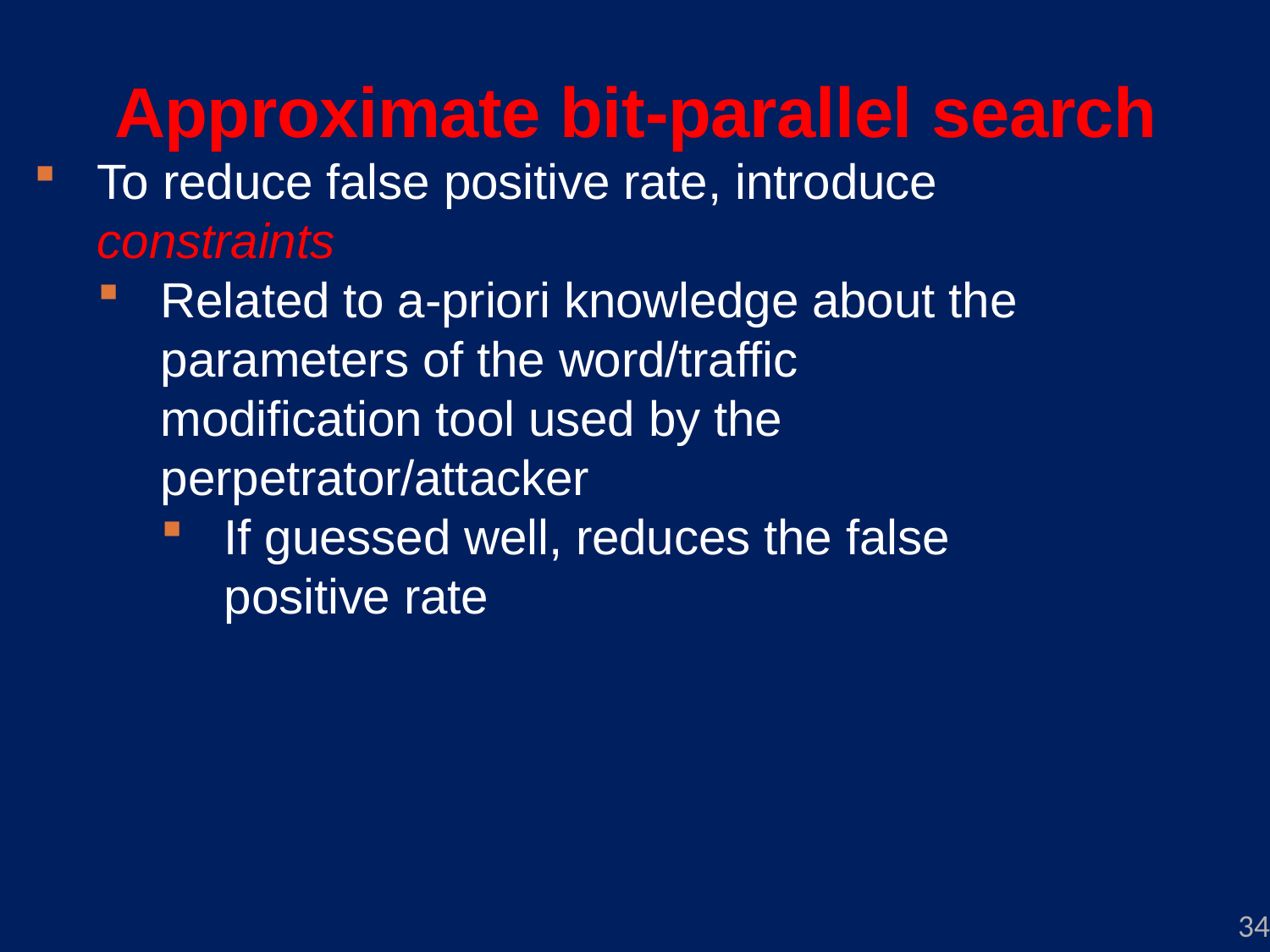

# Approximate bit-parallel search
To reduce false positive rate, introduce constraints
Related to a-priori knowledge about the parameters of the word/traffic modification tool used by the perpetrator/attacker
If guessed well, reduces the false positive rate
34